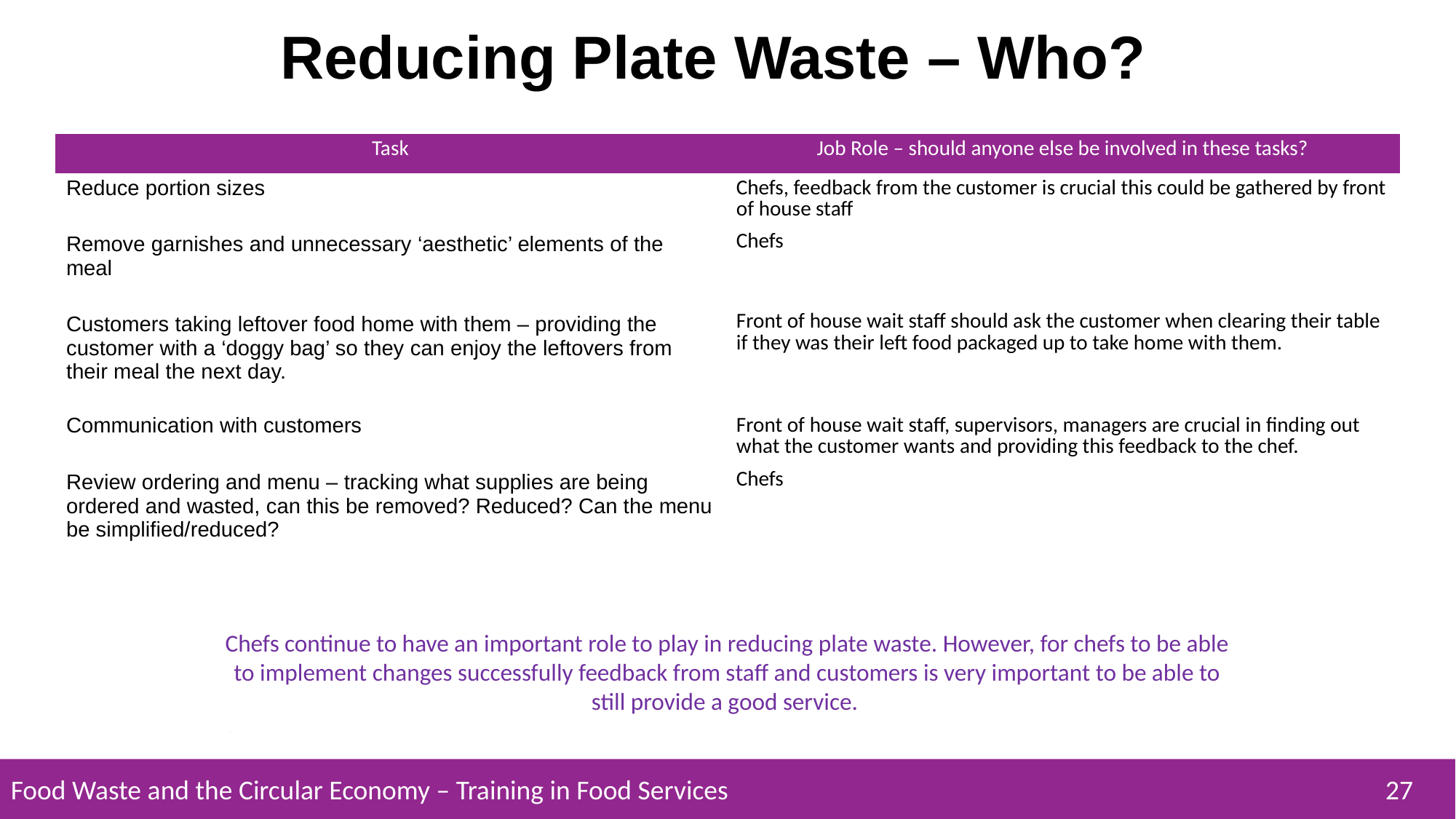

Reducing Plate Waste – Who?
| Task | Job Role – should anyone else be involved in these tasks? |
| --- | --- |
| Reduce portion sizes | Chefs, feedback from the customer is crucial this could be gathered by front of house staff |
| Remove garnishes and unnecessary ‘aesthetic’ elements of the meal | Chefs |
| Customers taking leftover food home with them – providing the customer with a ‘doggy bag’ so they can enjoy the leftovers from their meal the next day. | Front of house wait staff should ask the customer when clearing their table if they was their left food packaged up to take home with them. |
| Communication with customers | Front of house wait staff, supervisors, managers are crucial in finding out what the customer wants and providing this feedback to the chef. |
| Review ordering and menu – tracking what supplies are being ordered and wasted, can this be removed? Reduced? Can the menu be simplified/reduced? | Chefs |
Chefs continue to have an important role to play in reducing plate waste. However, for chefs to be able to implement changes successfully feedback from staff and customers is very important to be able to still provide a good service.